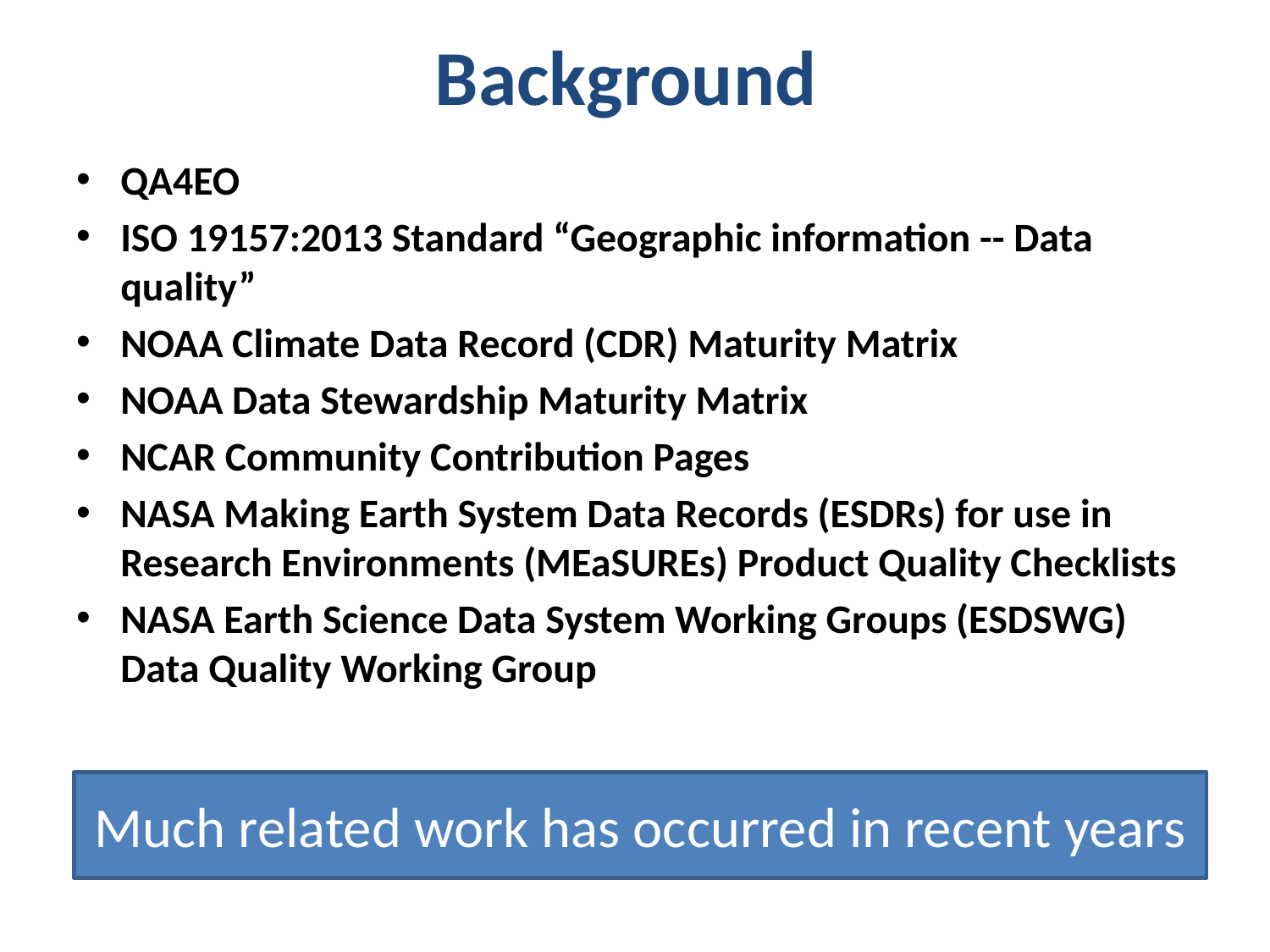

# Background
QA4EO
ISO 19157:2013 Standard “Geographic information -- Data quality”
NOAA Climate Data Record (CDR) Maturity Matrix
NOAA Data Stewardship Maturity Matrix
NCAR Community Contribution Pages
NASA Making Earth System Data Records (ESDRs) for use in Research Environments (MEaSUREs) Product Quality Checklists
NASA Earth Science Data System Working Groups (ESDSWG) Data Quality Working Group
Much related work has occurred in recent years